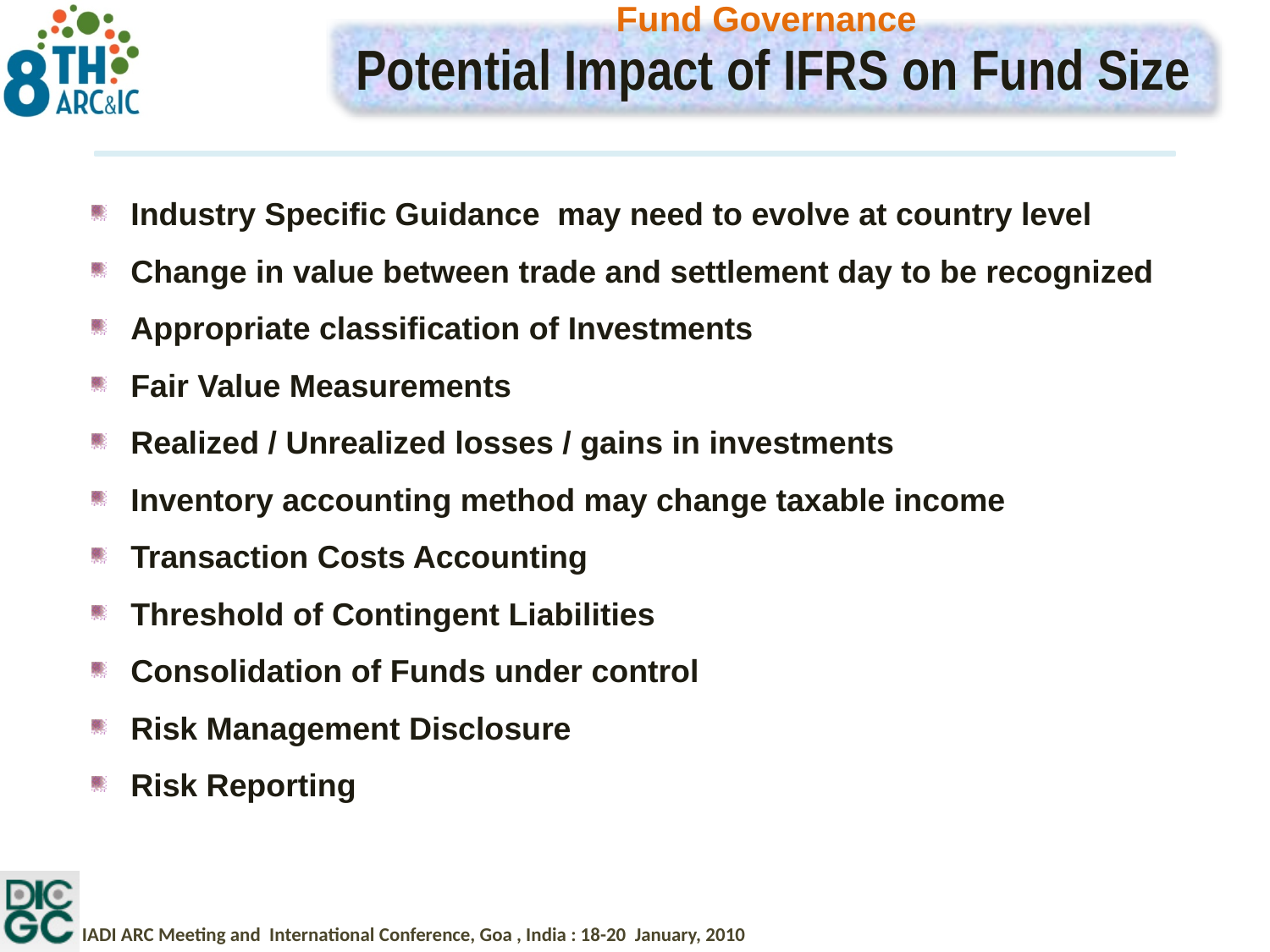

Fund Governance
Potential Impact of IFRS on Fund Size

 Industry Specific Guidance  may need to evolve at country level
 Change in value between trade and settlement day to be recognized
 Appropriate classification of Investments
 Fair Value Measurements
 Realized / Unrealized losses / gains in investments
 Inventory accounting method may change taxable income
 Transaction Costs Accounting
 Threshold of Contingent Liabilities
 Consolidation of Funds under control
 Risk Management Disclosure
 Risk Reporting